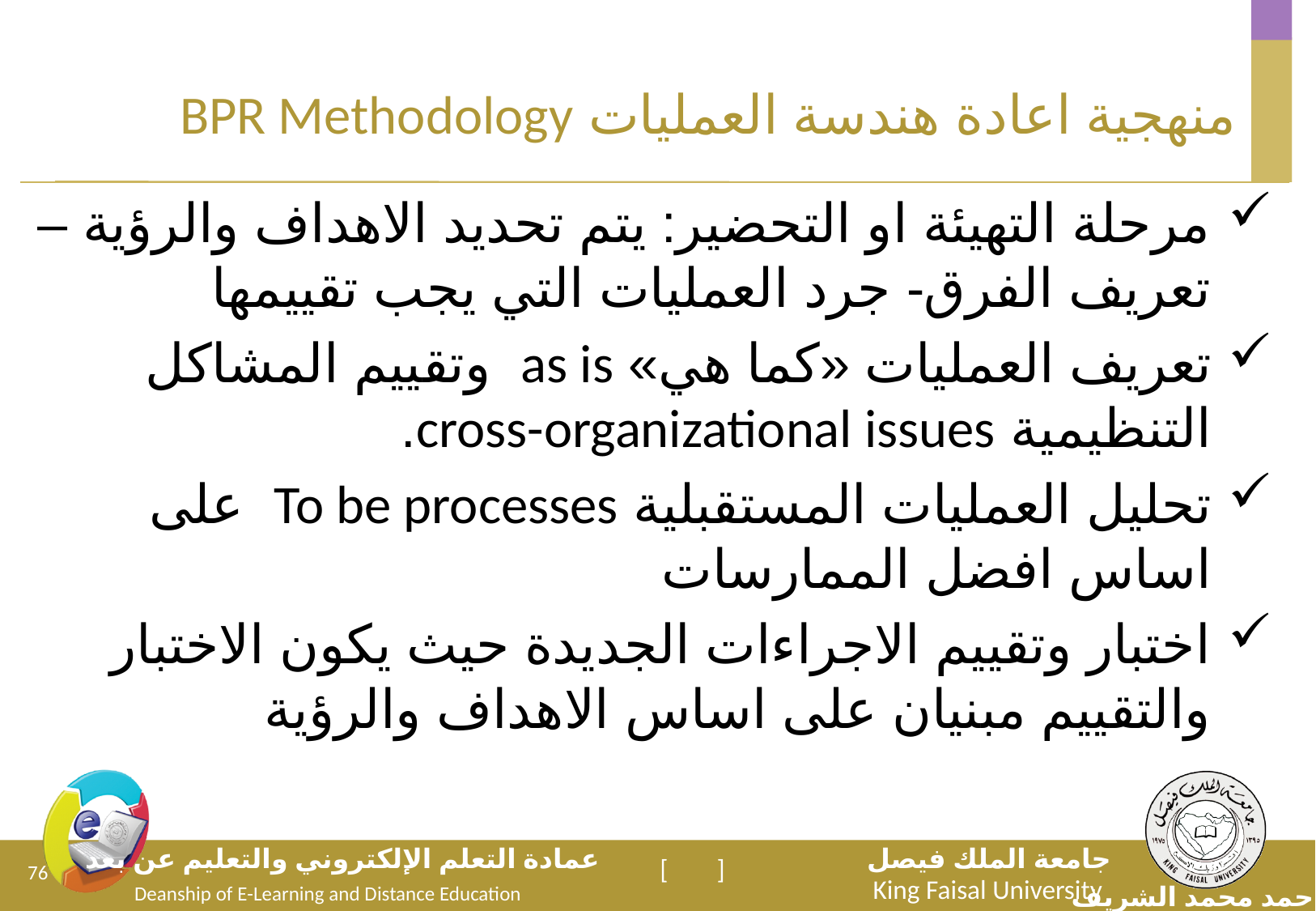

# منهجية اعادة هندسة العمليات BPR Methodology
مرحلة التهيئة او التحضير: يتم تحديد الاهداف والرؤية – تعريف الفرق- جرد العمليات التي يجب تقييمها
تعريف العمليات «كما هي» as is  وتقييم المشاكل التنظيمية cross-organizational issues.
تحليل العمليات المستقبلية To be processes  على اساس افضل الممارسات
اختبار وتقييم الاجراءات الجديدة حيث يكون الاختبار والتقييم مبنيان على اساس الاهداف والرؤية
76